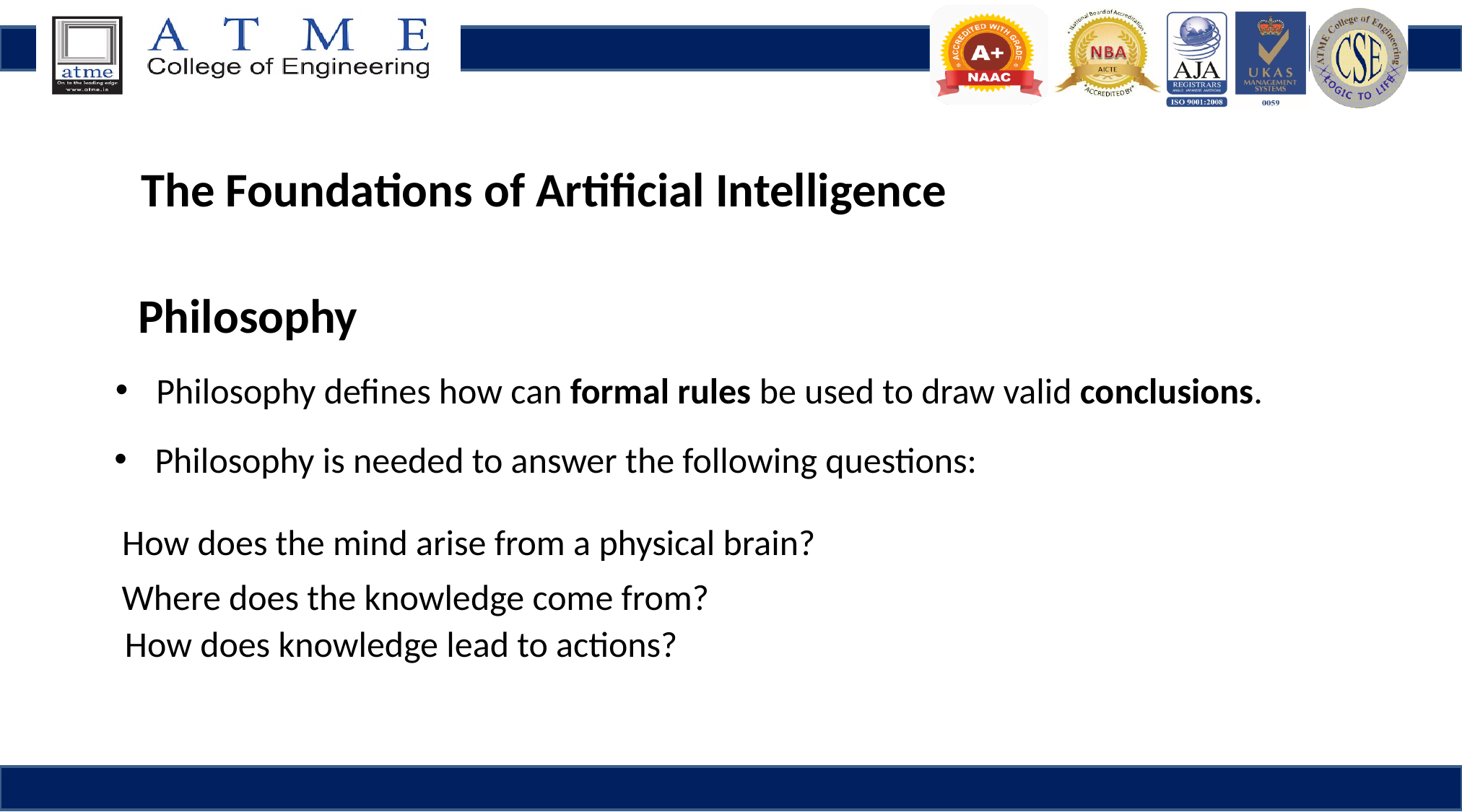

The Foundations of Artificial Intelligence
Philosophy
Philosophy defines how can formal rules be used to draw valid conclusions.
Philosophy is needed to answer the following questions:
How does the mind arise from a physical brain?
Where does the knowledge come from?
How does knowledge lead to actions?